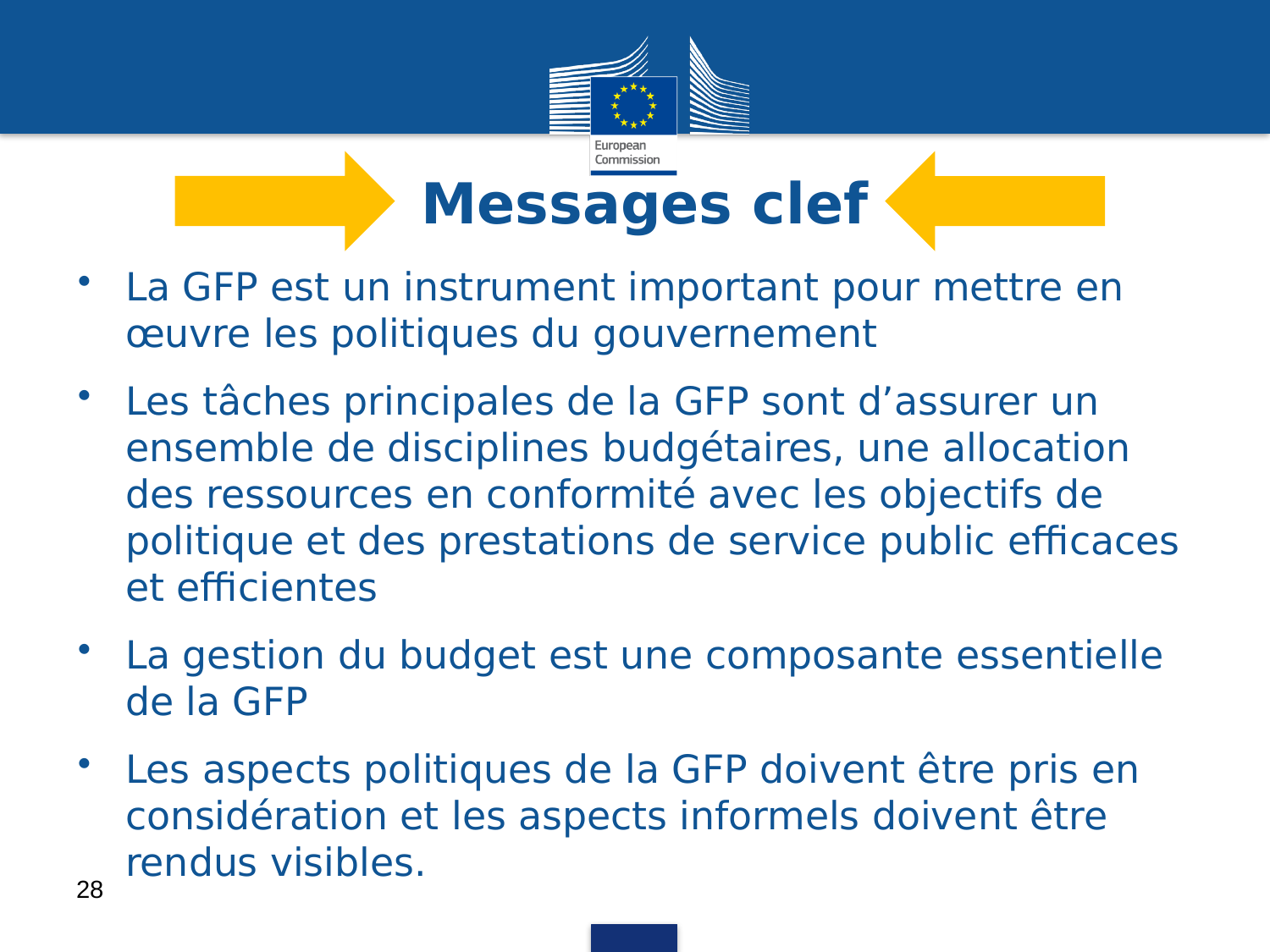

# Messages clef

La GFP est un instrument important pour mettre en œuvre les politiques du gouvernement
Les tâches principales de la GFP sont d’assurer un ensemble de disciplines budgétaires, une allocation des ressources en conformité avec les objectifs de politique et des prestations de service public efficaces et efficientes
La gestion du budget est une composante essentielle de la GFP
Les aspects politiques de la GFP doivent être pris en considération et les aspects informels doivent être rendus visibles.

28